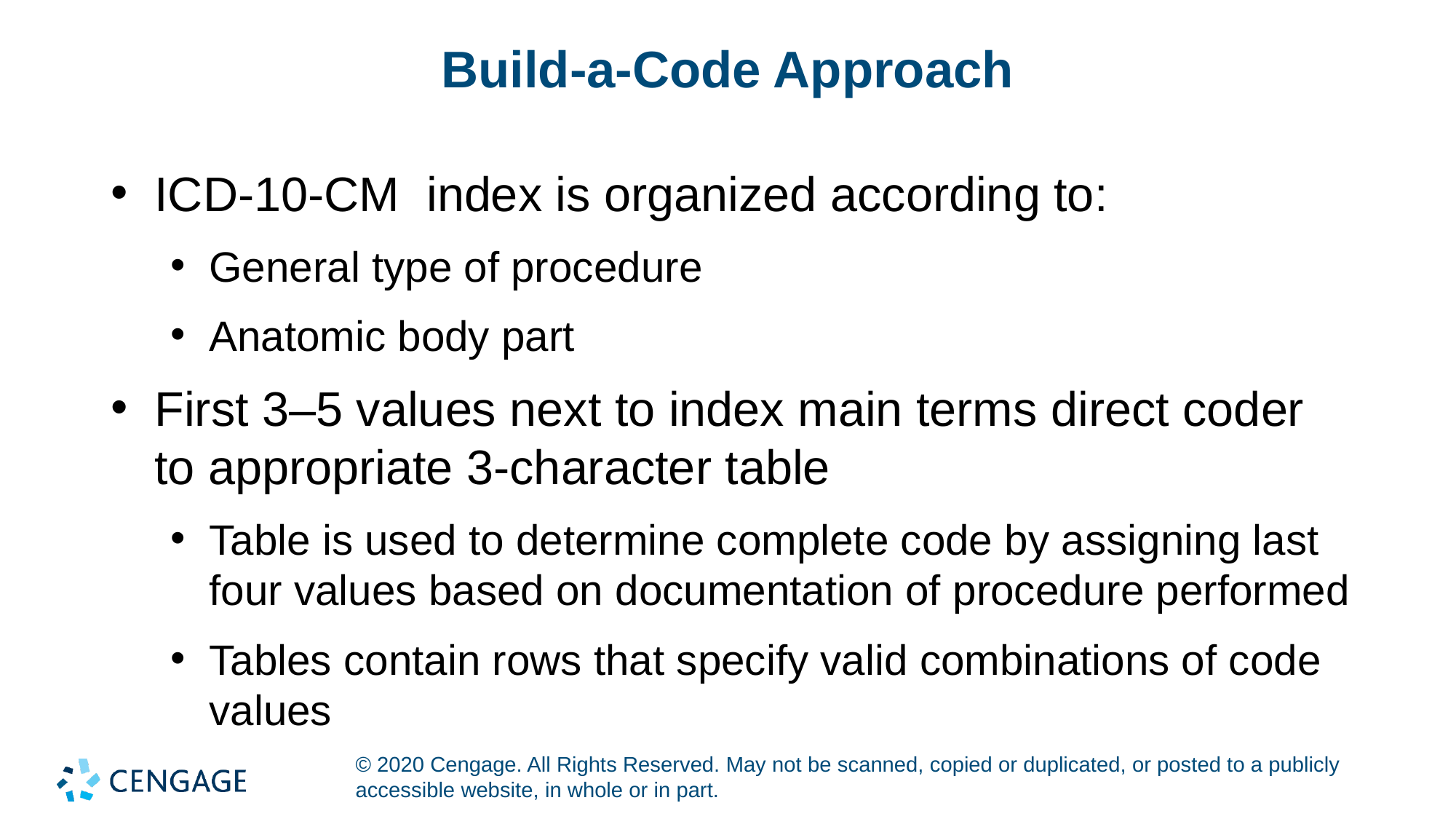

# Build-a-Code Approach
ICD-10-CM  index is organized according to:
General type of procedure
Anatomic body part
First 3–5 values next to index main terms direct coder to appropriate 3-character table
Table is used to determine complete code by assigning last four values based on documentation of procedure performed
Tables contain rows that specify valid combinations of code values